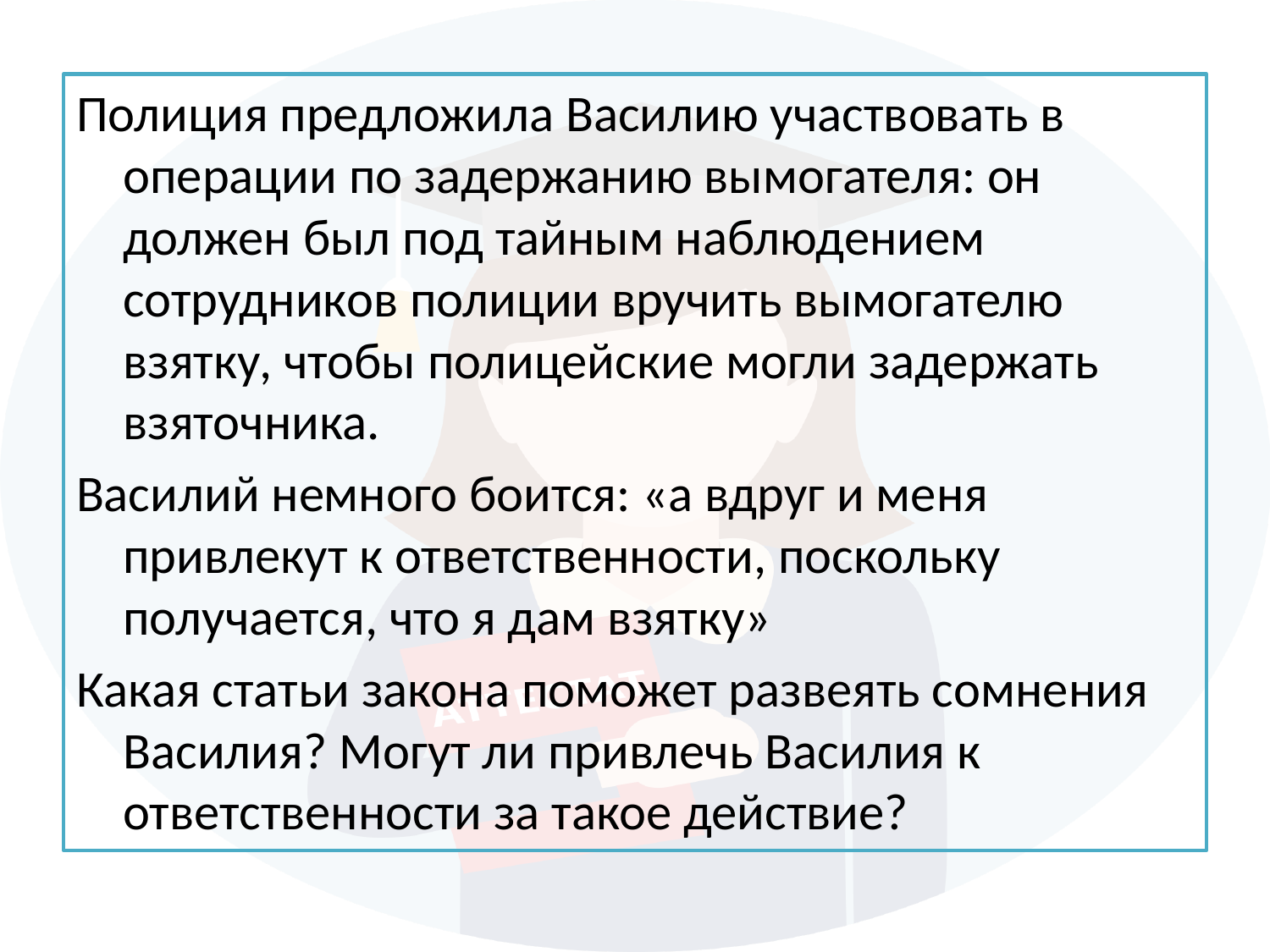

Полиция предложила Василию участвовать в операции по задержанию вымогателя: он должен был под тайным наблюдением сотрудников полиции вручить вымогателю взятку, чтобы полицейские могли задержать взяточника.
Василий немного боится: «а вдруг и меня привлекут к ответственности, поскольку получается, что я дам взятку»
Какая статьи закона поможет развеять сомнения Василия? Могут ли привлечь Василия к ответственности за такое действие?